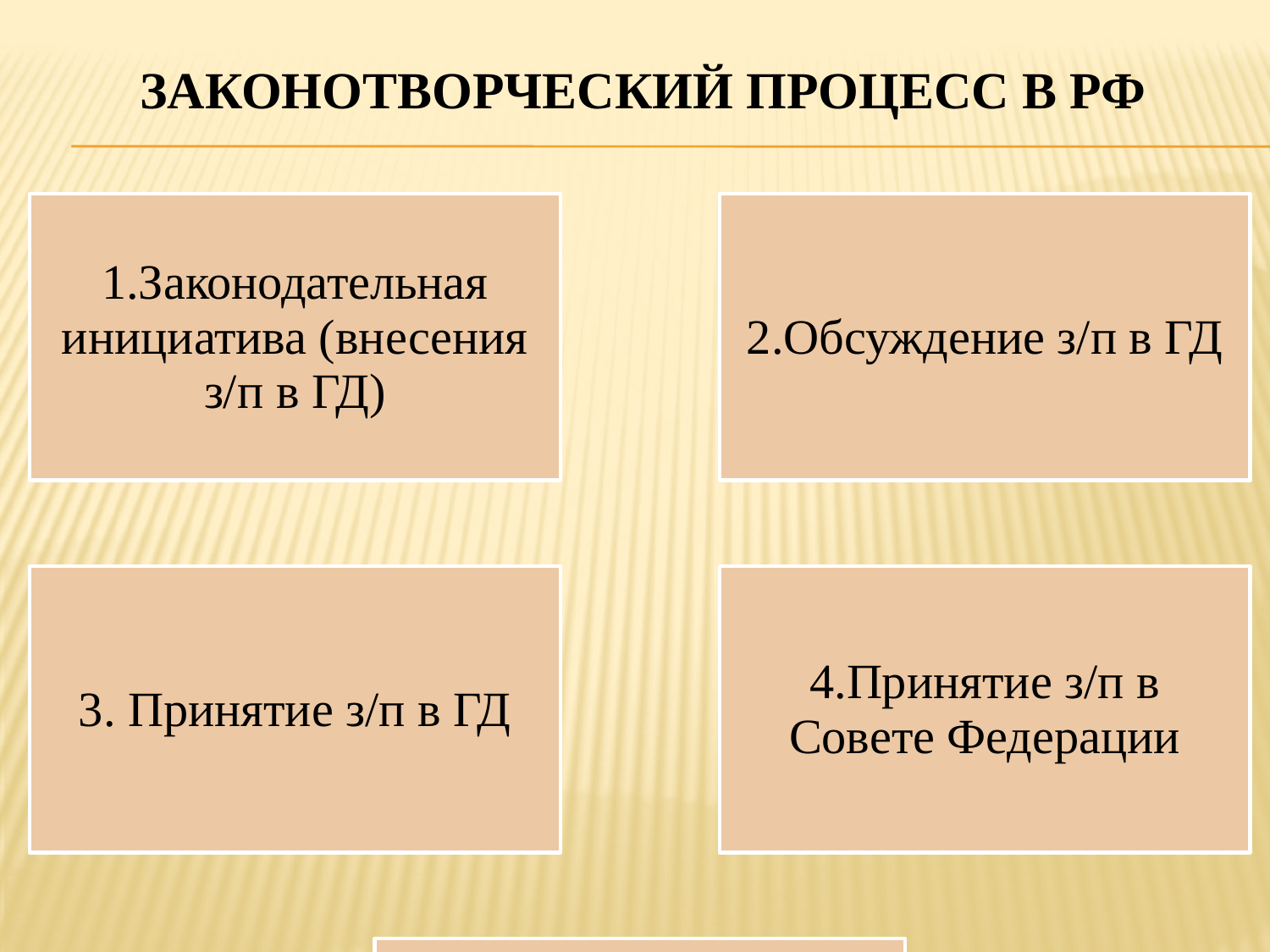

# Законотворческий процесс в рф
1.Законодательная инициатива (внесения з/п в ГД)
2.Обсуждение з/п в ГД
3. Принятие з/п в ГД
4.Принятие з/п в Совете Федерации